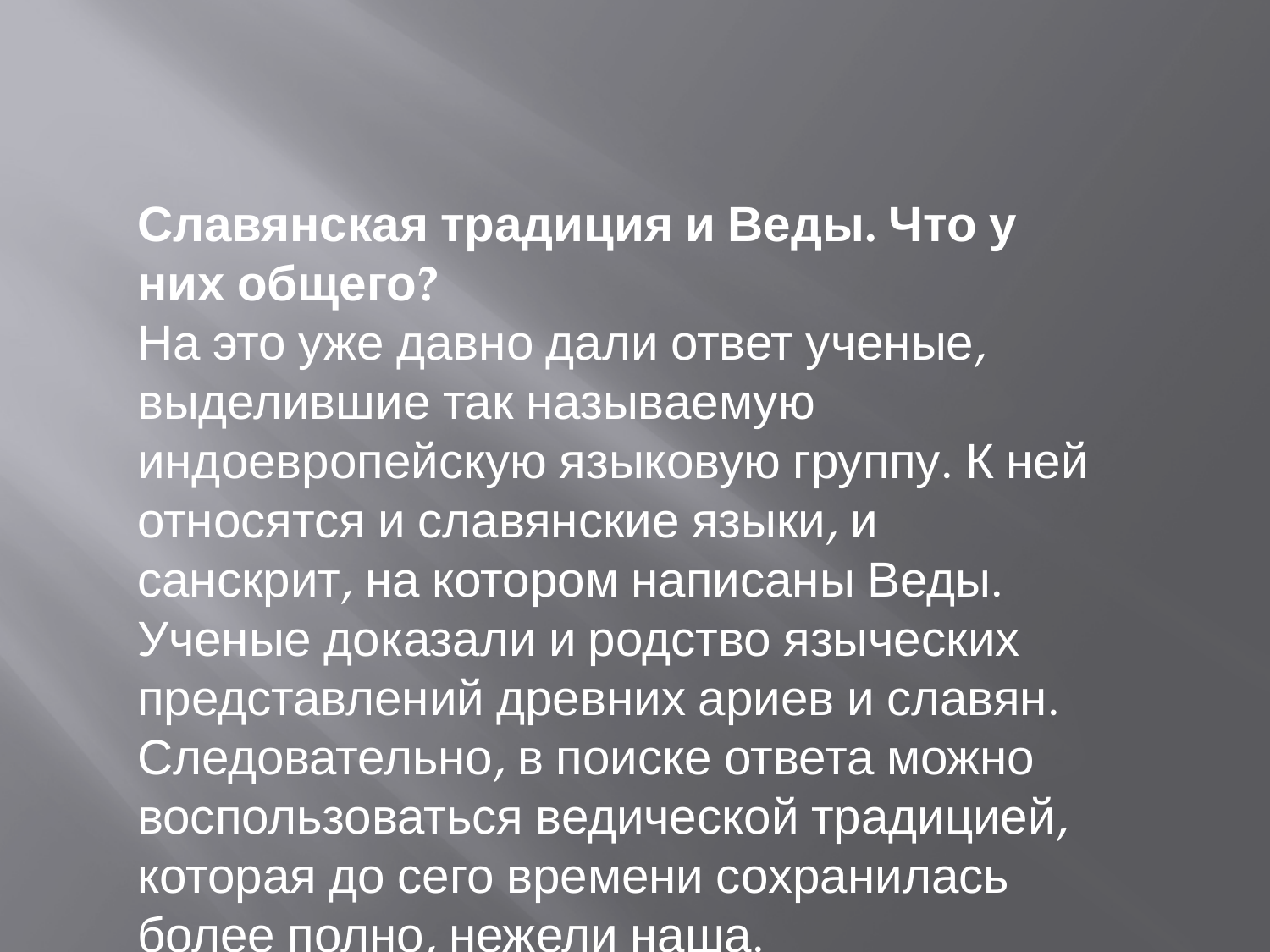

Славянская традиция и Веды. Что у них общего?
На это уже давно дали ответ ученые, выделившие так называемую индоевропейскую языковую группу. К ней относятся и славянские языки, и санскрит, на котором написаны Веды. Ученые доказали и родство языческих представлений древних ариев и славян. Следовательно, в поиске ответа можно воспользоваться ведической традицией, которая до сего времени сохранилась более полно, нежели наша.